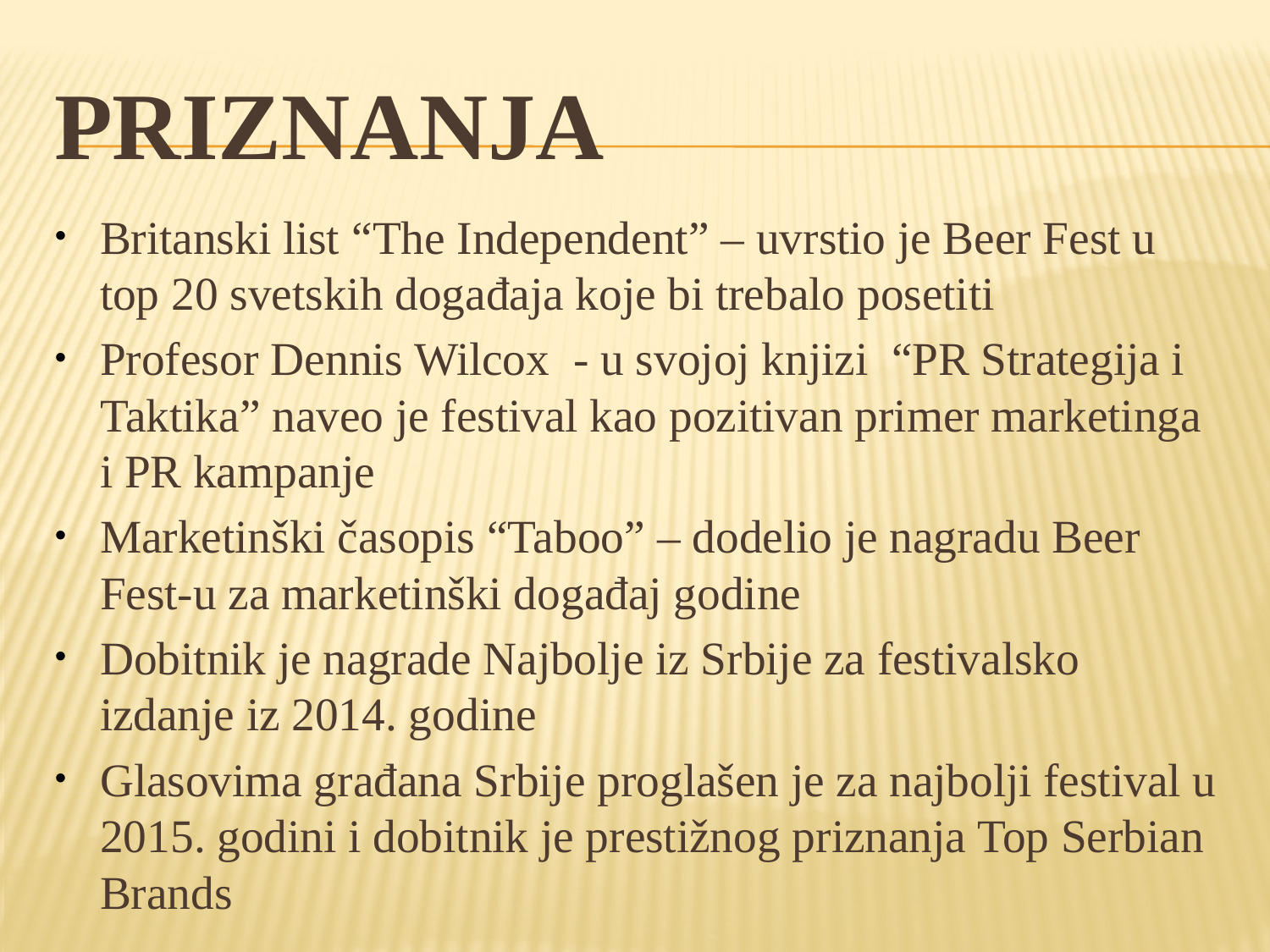

# priznanja
Britanski list “The Independent” – uvrstio je Beer Fest u top 20 svetskih događaja koje bi trebalo posetiti
Profesor Dennis Wilcox  - u svojoj knjizi  “PR Strategija i Taktika” naveo je festival kao pozitivan primer marketinga i PR kampanje
Marketinški časopis “Taboo” – dodelio je nagradu Beer Fest-u za marketinški događaj godine
Dobitnik je nagrade Najbolje iz Srbije za festivalsko izdanje iz 2014. godine
Glasovima građana Srbije proglašen je za najbolji festival u 2015. godini i dobitnik je prestižnog priznanja Top Serbian Brands